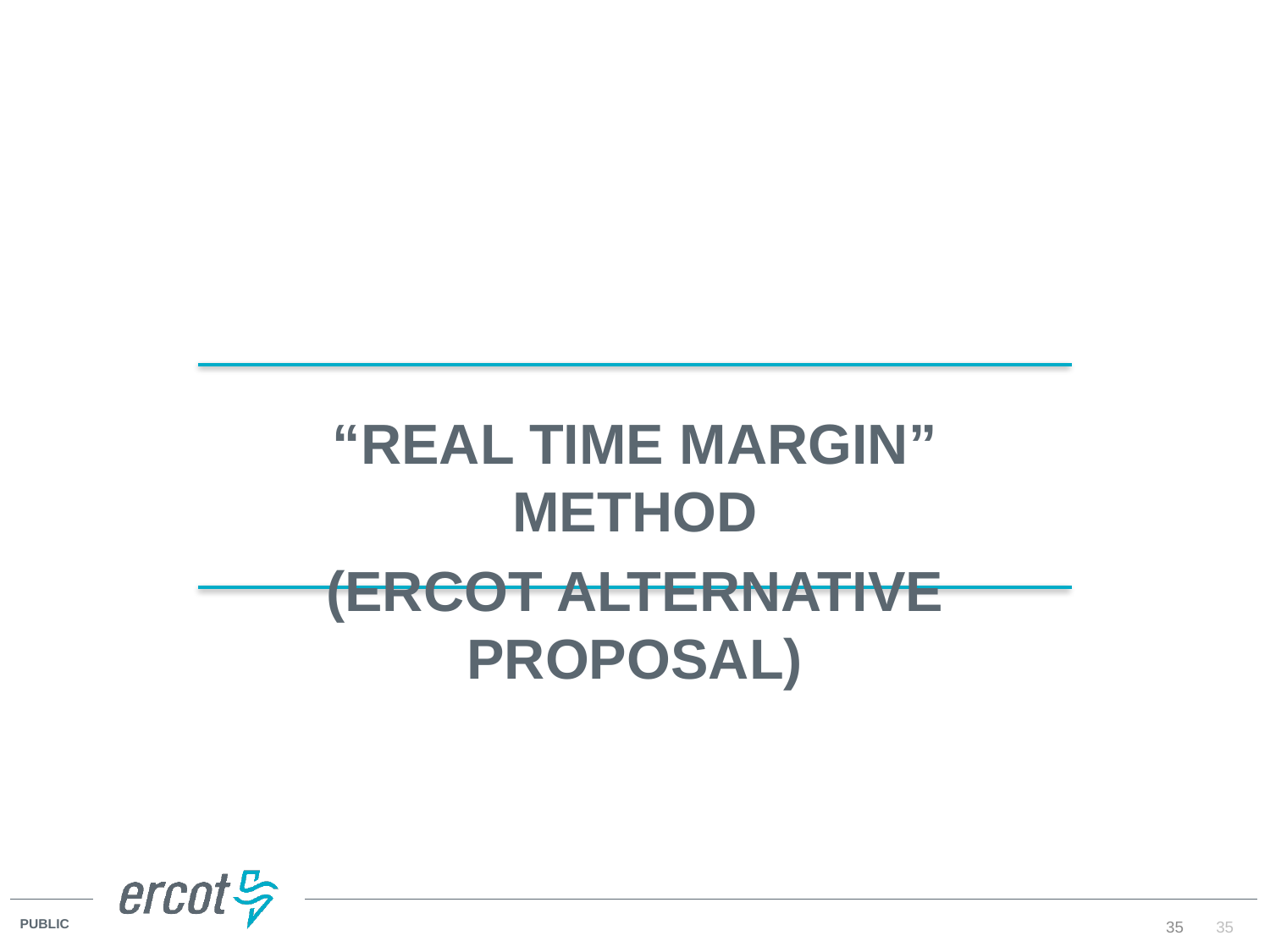

“Real Time Margin” Method
(ERCOT alternative proposal)
35